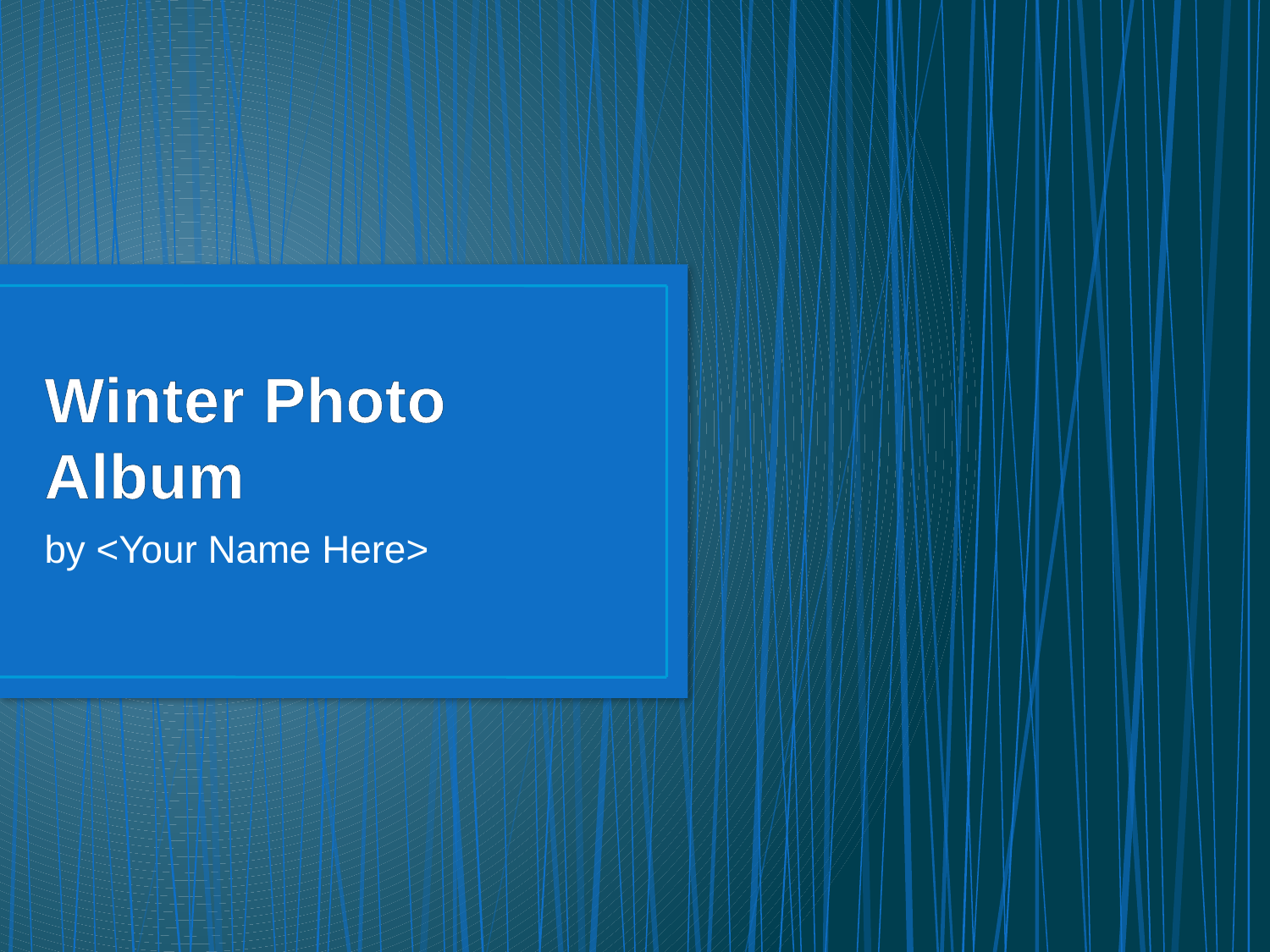

# Winter Photo Album
by <Your Name Here>